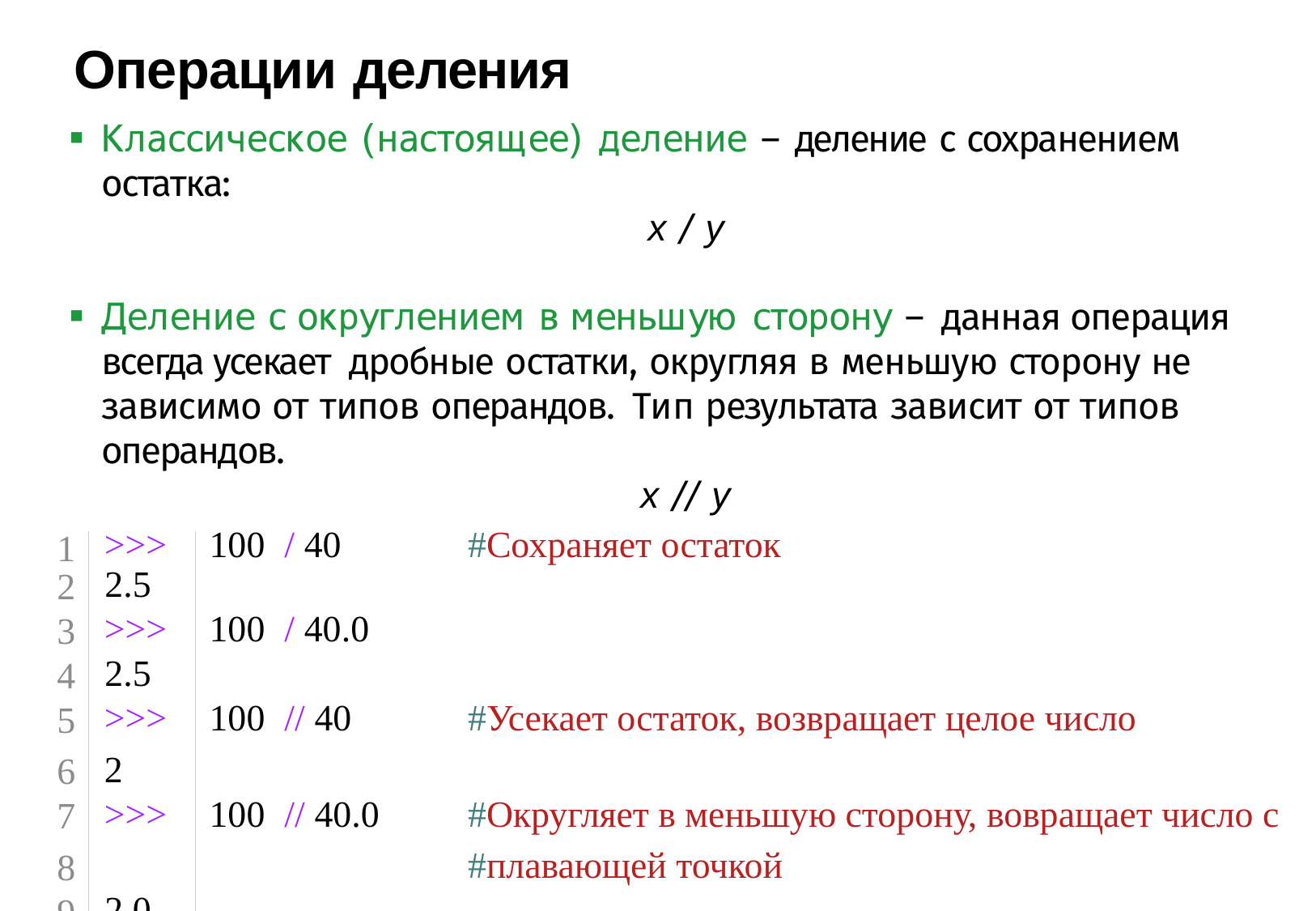

# Операции деления
Классическое (настоящее) деление – деление с сохранением остатка:
x / y

Деление с округлением в меньшую сторону – данная операция всегда усекает  дробные остатки, округляя в меньшую сторону не зависимо от типов операндов.  Тип результата зависит от типов операндов.
x // y
| 1 | >>> | 100 | / 40 | #Сохраняет остаток |
| --- | --- | --- | --- | --- |
| 2 | 2.5 |  |  |  |
| 3 | >>> | 100 | / 40.0 |  |
| 4 | 2.5 |  |  |  |
| 5 | >>> | 100 | // 40 | #Усекает остаток, возвращает целое число |
| 6 | 2 |  |  |  |
| 7 | >>> | 100 | // 40.0 | #Округляет в меньшую сторону, вовращает число с |
| 8 |  |  |  | #плавающей точкой |
| 9 | 2.0 |  |  |  |